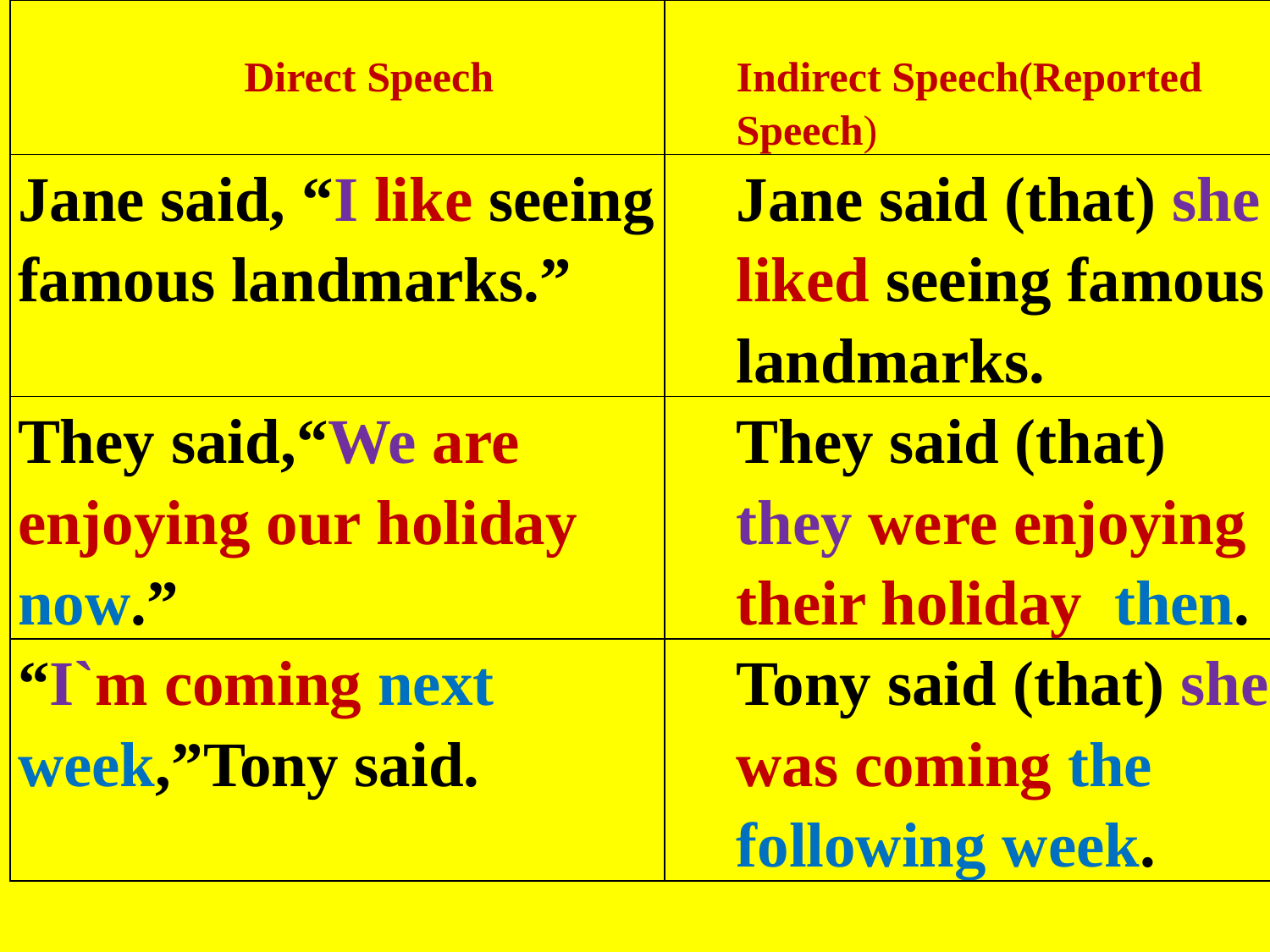

| Direct Speech | Indirect Speech(Reported Speech) |
| --- | --- |
| Jane said, “I like seeing famous landmarks.” | Jane said (that) she liked seeing famous landmarks. |
| They said,“We are enjoying our holiday now.” | They said (that) they were enjoying their holiday then. |
| “I`m coming next week,”Tony said. | Tony said (that) she was coming the following week. |